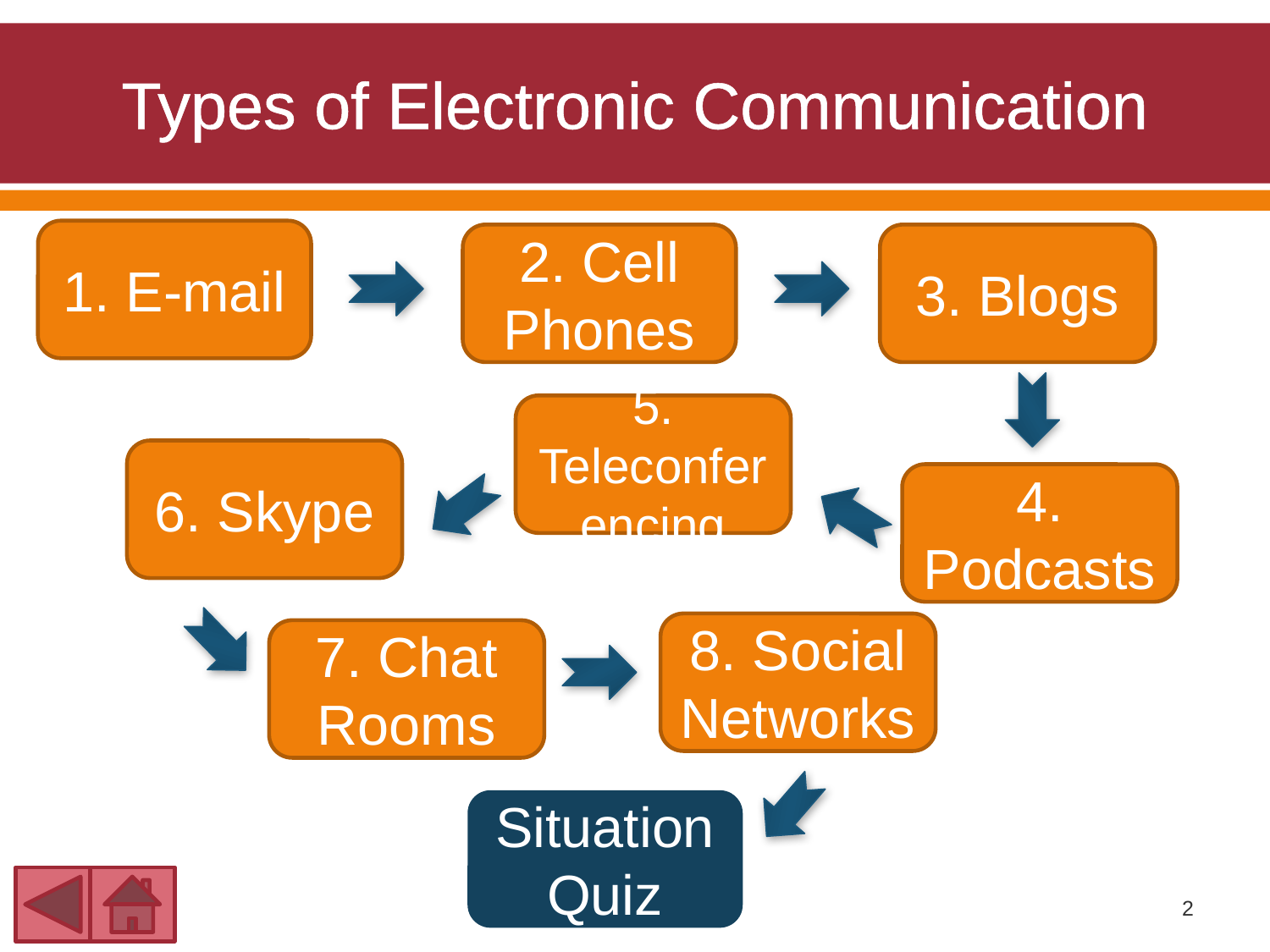

# Types of Electronic Communication
1. E-mail
2. Cell Phones
3. Blogs

5. Teleconferencing
6. Skype
4. Podcasts

8. Social Networks

7. Chat Rooms

Situation Quiz

©Megan Rees, 2013
2